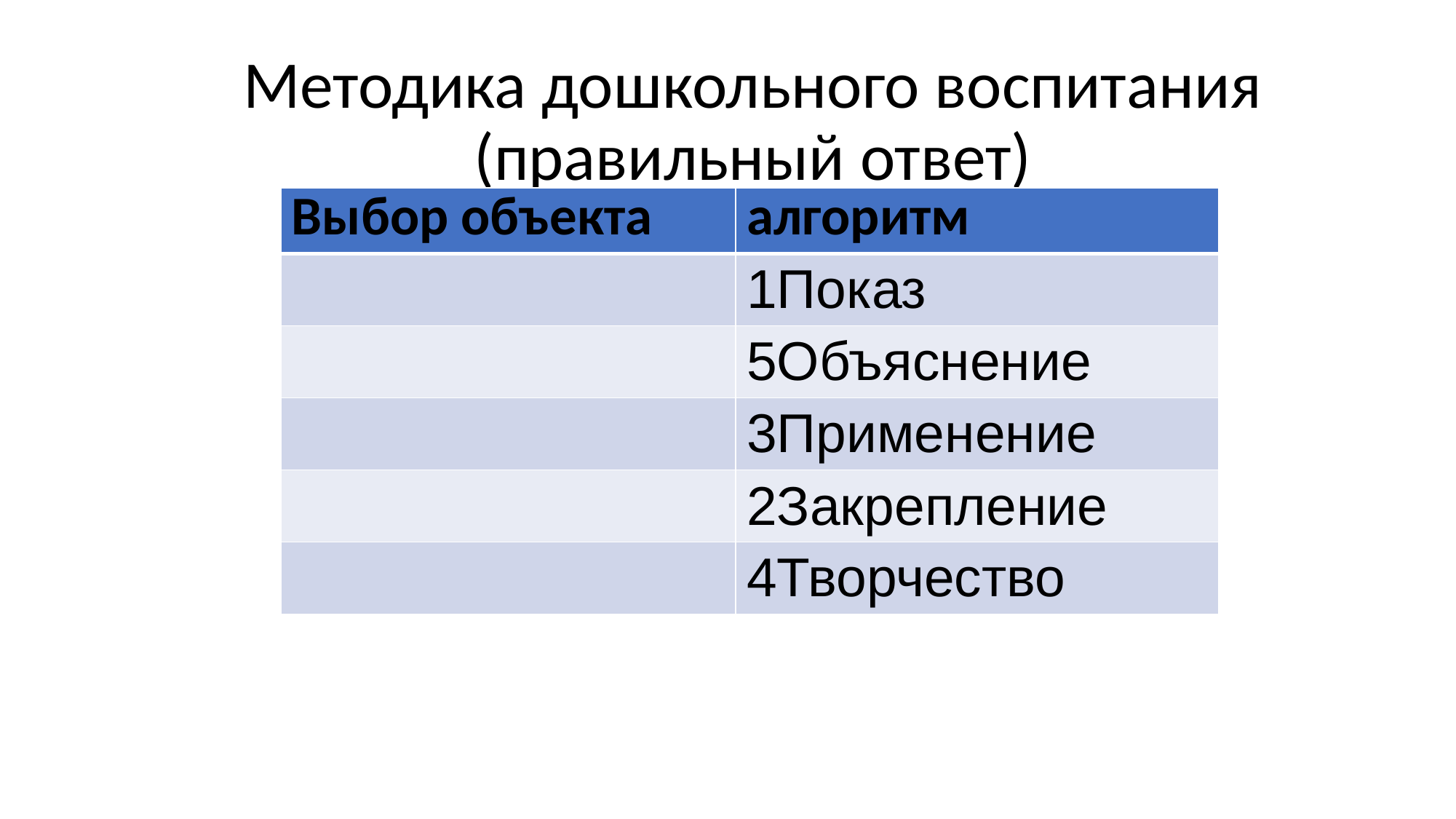

# Методика дошкольного воспитания (правильный ответ)
| Выбор объекта | алгоритм |
| --- | --- |
|  | 1Показ |
|  | 5Объяснение |
|  | 3Применение |
|  | 2Закрепление |
|  | 4Творчество |